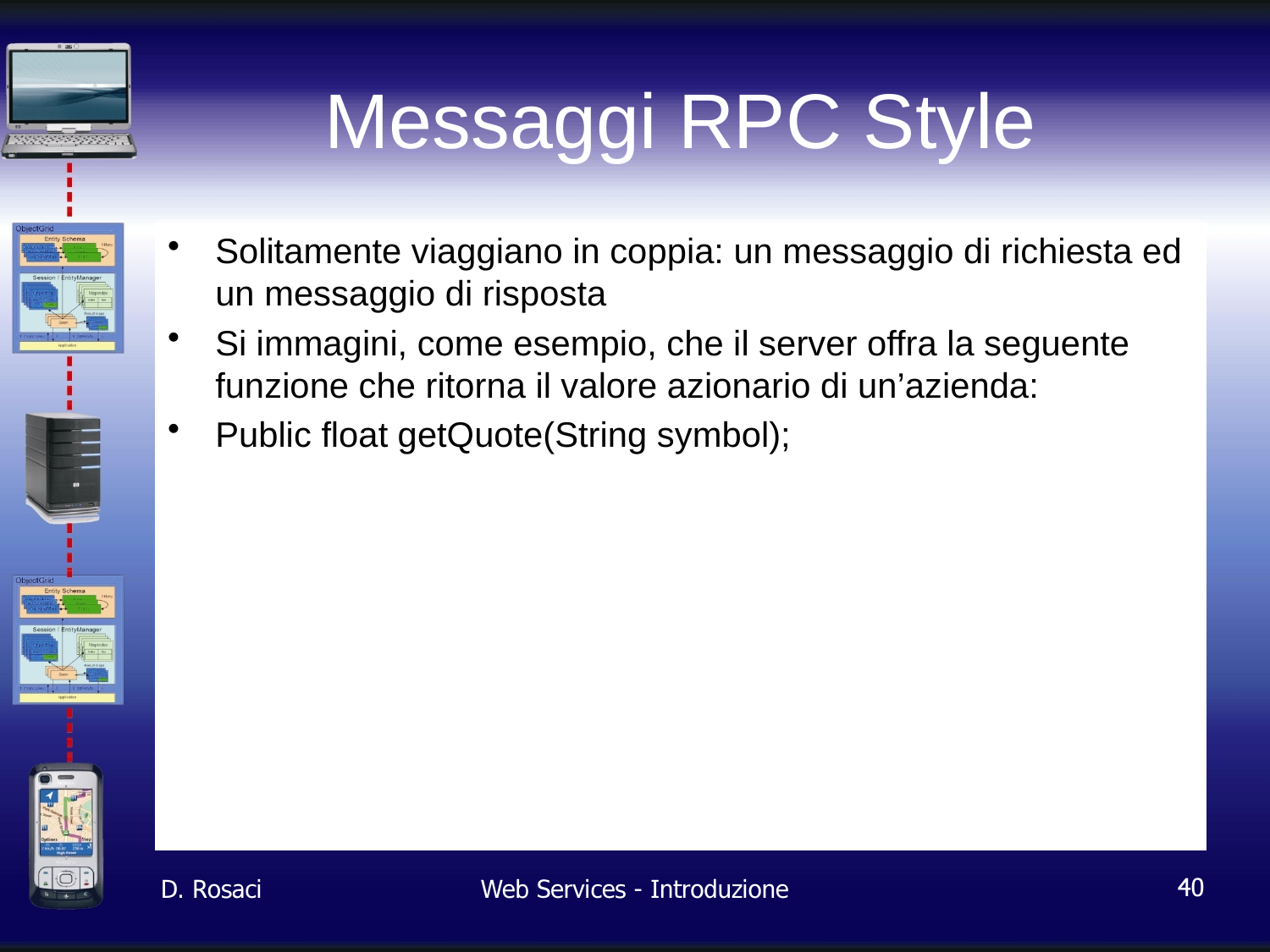

# Messaggi RPC Style
Solitamente viaggiano in coppia: un messaggio di richiesta ed un messaggio di risposta
Si immagini, come esempio, che il server offra la seguente funzione che ritorna il valore azionario di un’azienda:
Public float getQuote(String symbol);

D. Rosaci
Web Services - Introduzione